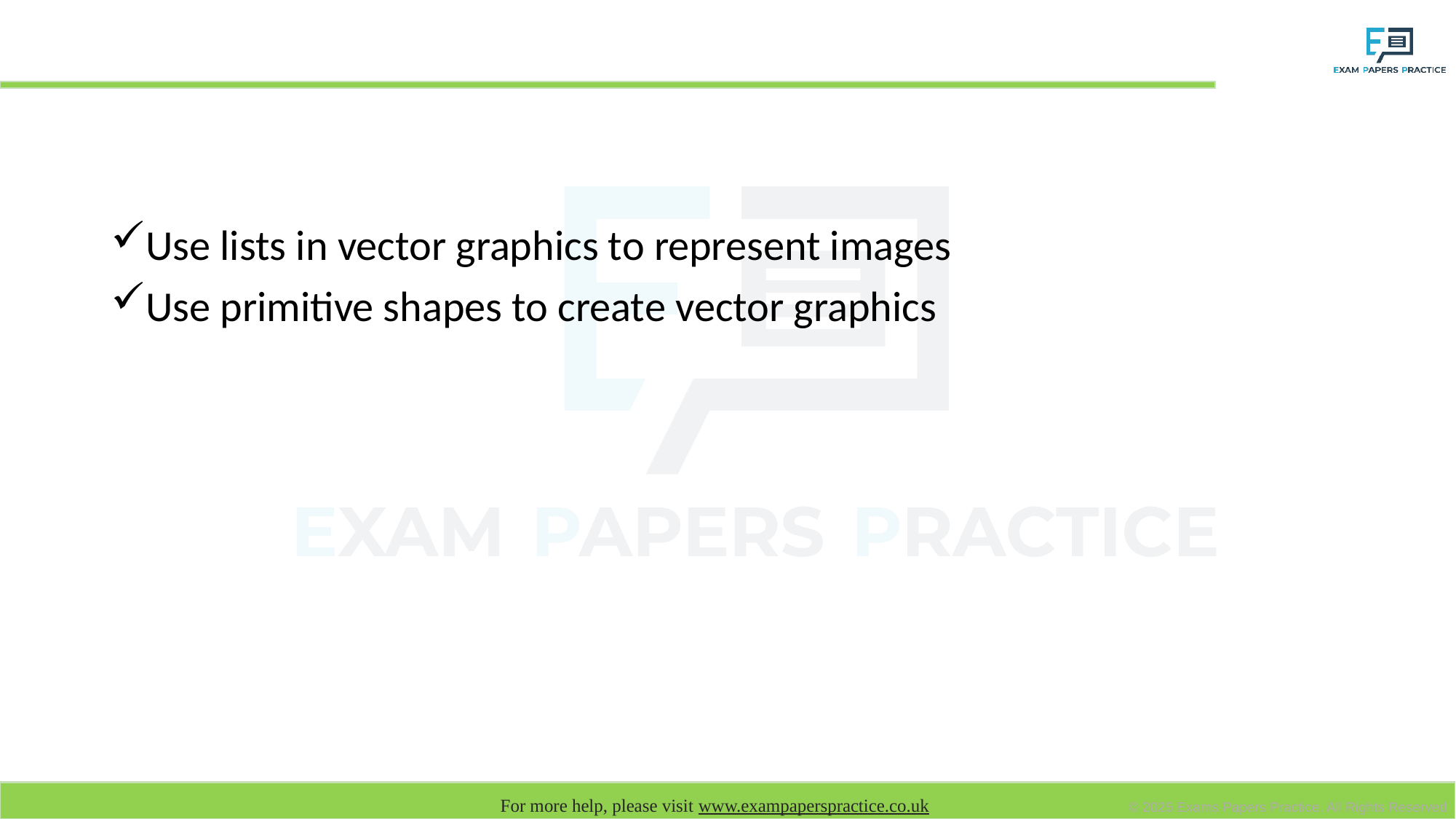

# Learning Objectives
Use lists in vector graphics to represent images
Use primitive shapes to create vector graphics